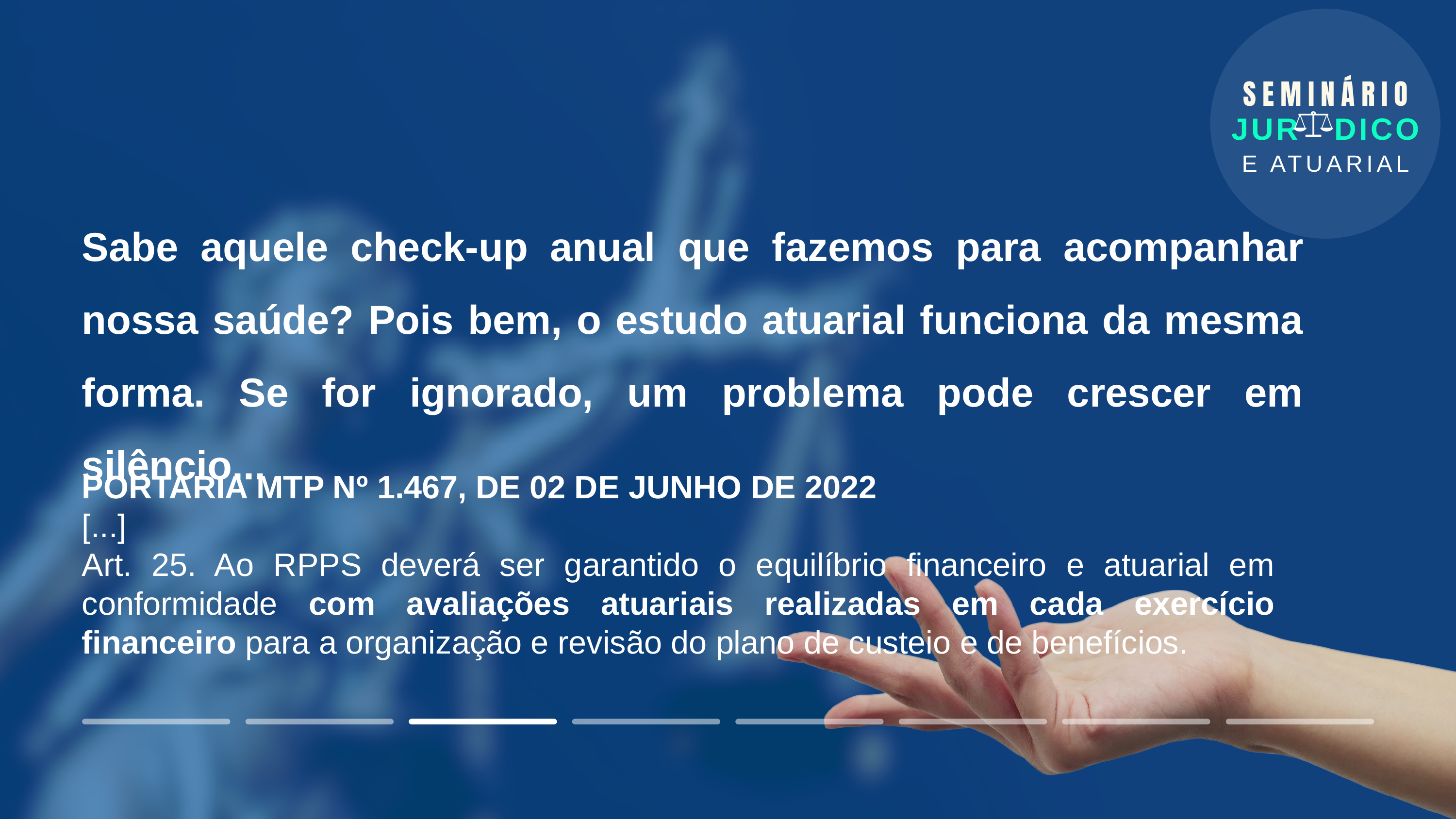

SEMINÁRIO
JUR   DICO

E ATUARIAL
Sabe aquele check-up anual que fazemos para acompanhar nossa saúde? Pois bem, o estudo atuarial funciona da mesma forma. Se for ignorado, um problema pode crescer em silêncio...
PORTARIA MTP Nº 1.467, DE 02 DE JUNHO DE 2022
[...]
Art. 25. Ao RPPS deverá ser garantido o equilíbrio financeiro e atuarial em conformidade com avaliações atuariais realizadas em cada exercício financeiro para a organização e revisão do plano de custeio e de benefícios.